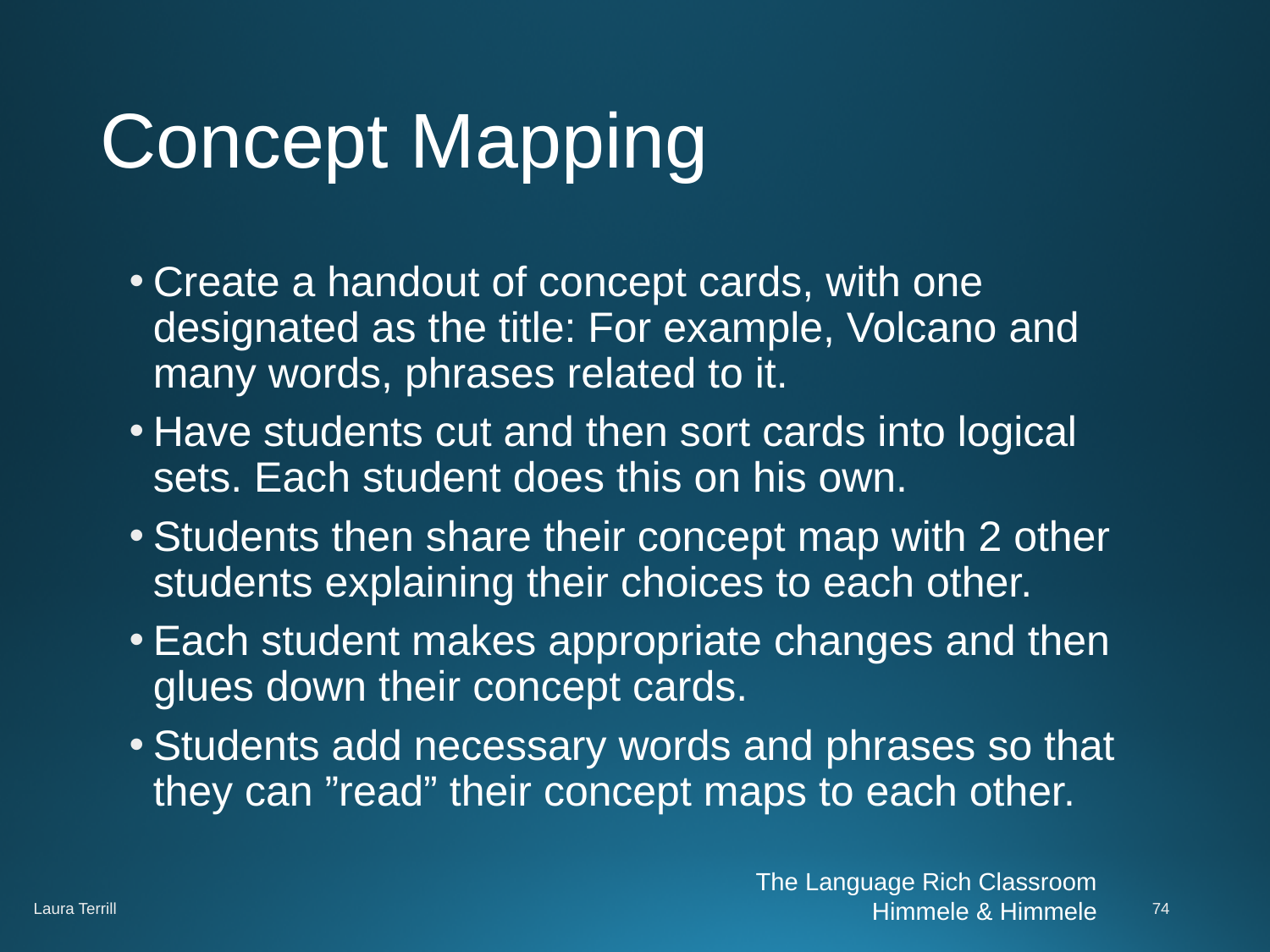

# Concept Mapping
Create a handout of concept cards, with one designated as the title: For example, Volcano and many words, phrases related to it.
Have students cut and then sort cards into logical sets. Each student does this on his own.
Students then share their concept map with 2 other students explaining their choices to each other.
Each student makes appropriate changes and then glues down their concept cards.
Students add necessary words and phrases so that they can ”read” their concept maps to each other.
The Language Rich Classroom
Himmele & Himmele
Laura Terrill
74